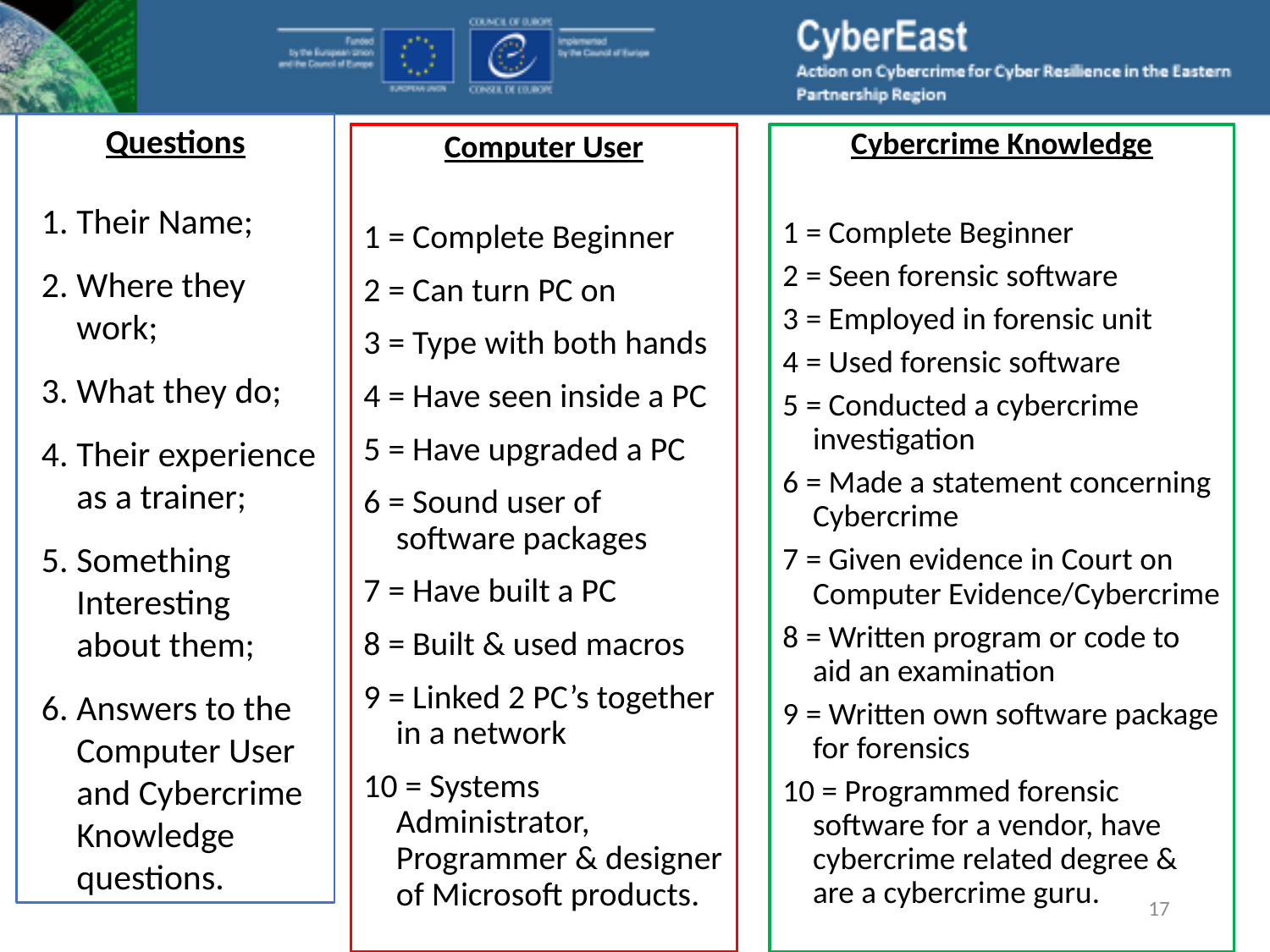

Questions

Their Name;
Where they work;
What they do;
Their experience as a trainer;
Something Interesting about them;
Answers to the Computer User and Cybercrime Knowledge questions.
Computer User

1 = Complete Beginner
2 = Can turn PC on
3 = Type with both hands
4 = Have seen inside a PC
5 = Have upgraded a PC
6 = Sound user of software packages
7 = Have built a PC
8 = Built & used macros
9 = Linked 2 PC’s together in a network
10 = Systems Administrator, Programmer & designer of Microsoft products.

Cybercrime Knowledge

1 = Complete Beginner
2 = Seen forensic software
3 = Employed in forensic unit
4 = Used forensic software
5 = Conducted a cybercrime investigation
6 = Made a statement concerning Cybercrime
7 = Given evidence in Court on Computer Evidence/Cybercrime
8 = Written program or code to aid an examination
9 = Written own software package for forensics
10 = Programmed forensic software for a vendor, have cybercrime related degree & are a cybercrime guru.

17